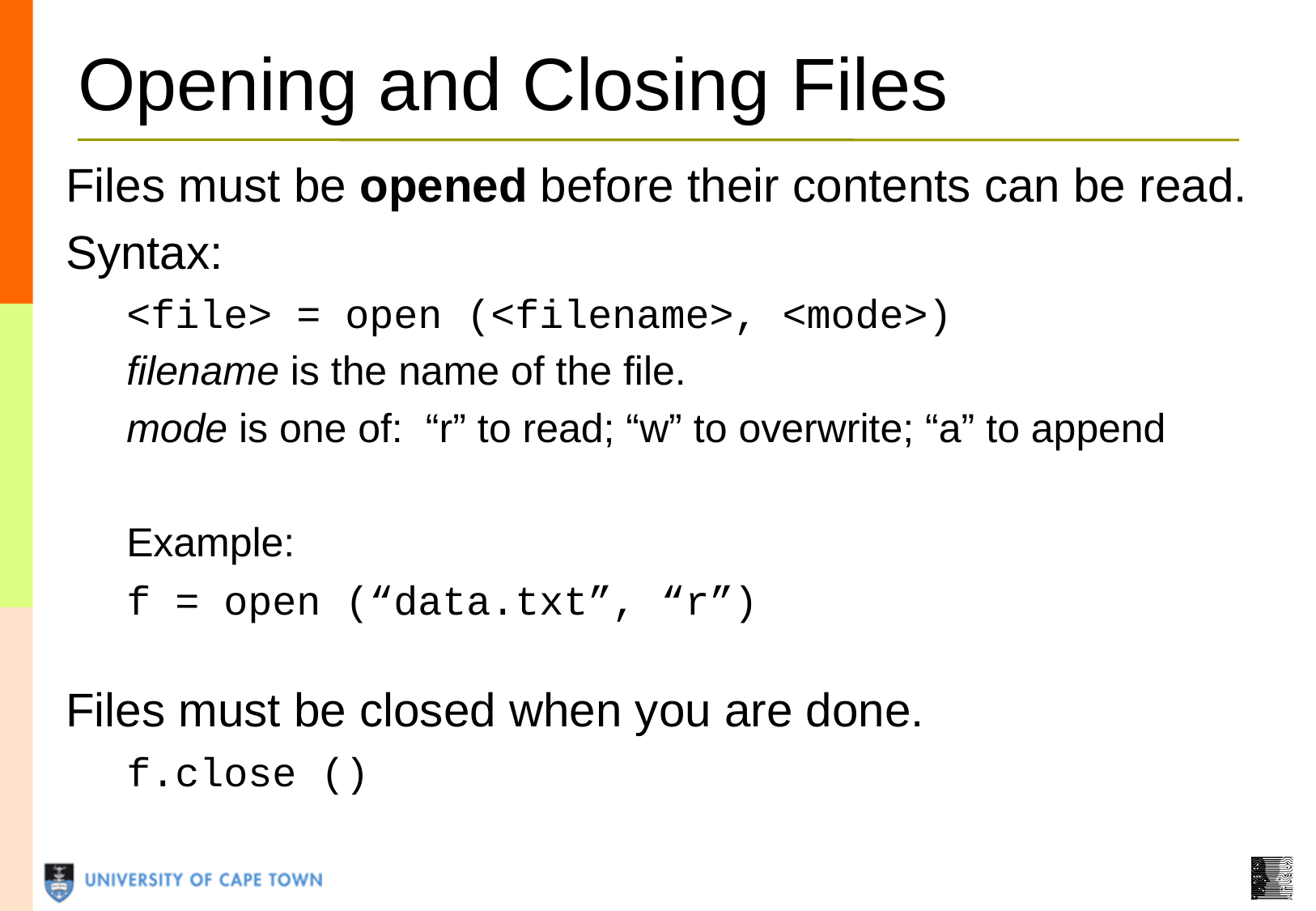

Opening and Closing Files
Files must be opened before their contents can be read.
Syntax:
<file> = open (<filename>, <mode>)
filename is the name of the file.
mode is one of:  “r” to read; “w” to overwrite; “a” to append

Example:
f = open (“data.txt”, “r”)

Files must be closed when you are done.
f.close ()